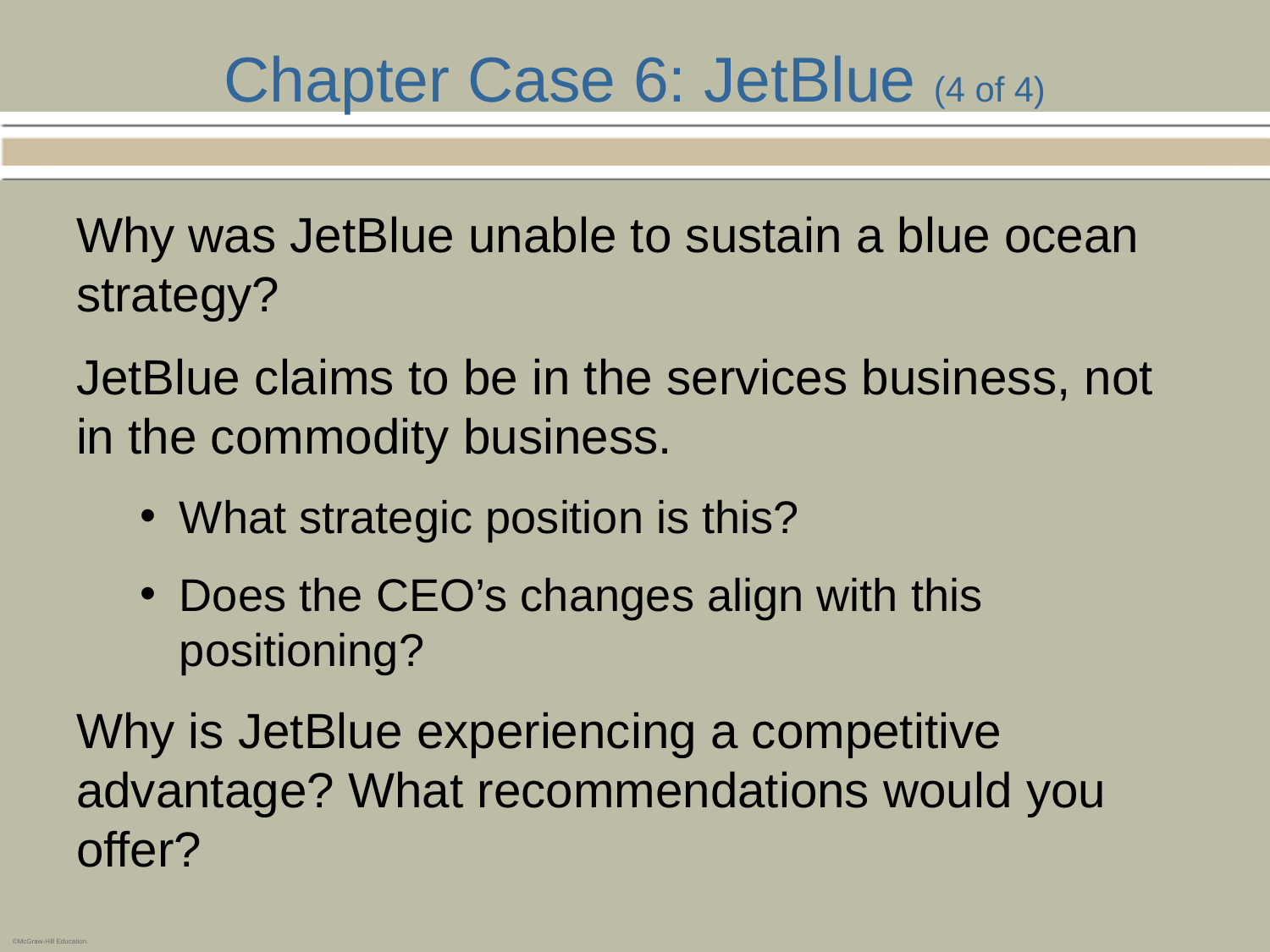

# Chapter Case 6: JetBlue (4 of 4)
Why was JetBlue unable to sustain a blue ocean strategy?
JetBlue claims to be in the services business, not in the commodity business.
What strategic position is this?
Does the CEO’s changes align with this positioning?
Why is JetBlue experiencing a competitive advantage? What recommendations would you offer?